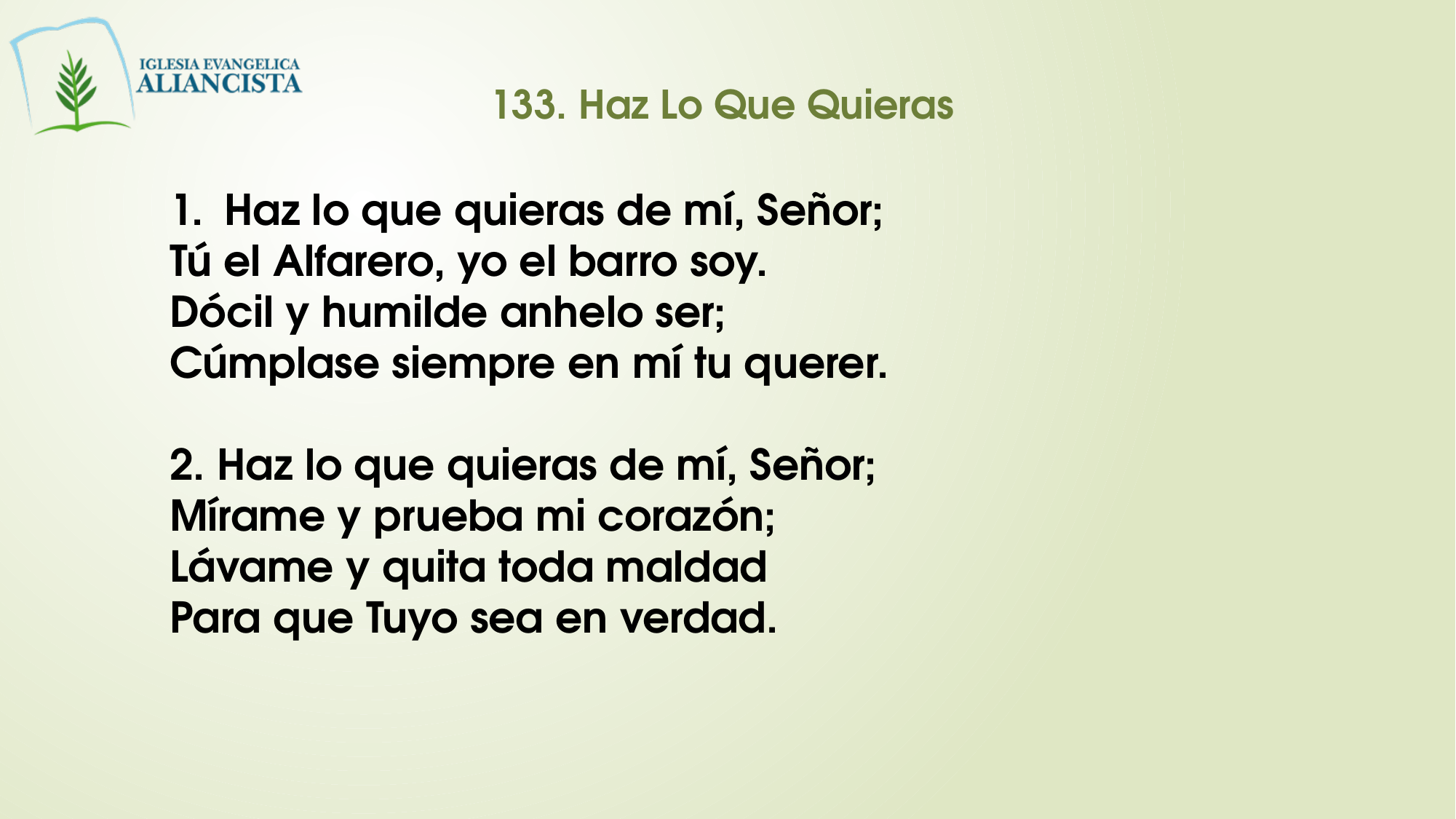

133. Haz Lo Que Quieras
Haz lo que quieras de mí, Señor;
Tú el Alfarero, yo el barro soy.
Dócil y humilde anhelo ser;
Cúmplase siempre en mí tu querer.

2. Haz lo que quieras de mí, Señor;
Mírame y prueba mi corazón;
Lávame y quita toda maldad
Para que Tuyo sea en verdad.